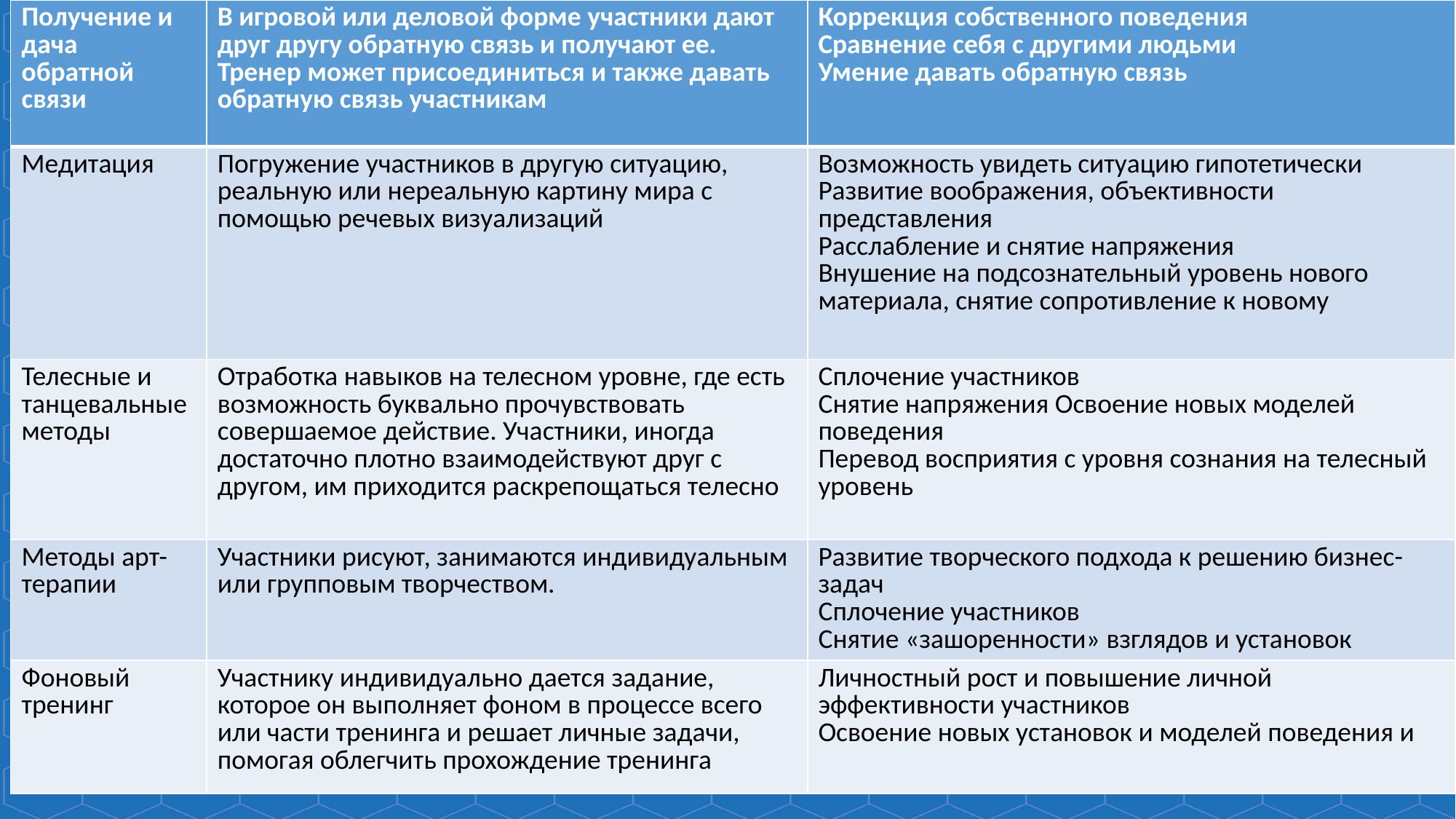

| Получение и дача обратной связи | В игровой или деловой форме участники дают друг другу обратную связь и получают ее. Тренер может присоединиться и также давать обратную связь участникам | Коррекция собственного поведения Сравнение себя с другими людьми Умение давать обратную связь |
| --- | --- | --- |
| Медитация | Погружение участников в другую ситуацию, реальную или нереальную картину мира с помощью речевых визуализаций | Возможность увидеть ситуацию гипотетически Развитие воображения, объективности представления Расслабление и снятие напряжения Внушение на подсознательный уровень нового материала, снятие сопротивление к новому |
| Телесные и танцевальные методы | Отработка навыков на телесном уровне, где есть возможность буквально прочувствовать совершаемое действие. Участники, иногда достаточно плотно взаимодействуют друг с другом, им приходится раскрепощаться телесно | Сплочение участников Снятие напряжения Освоение новых моделей поведения Перевод восприятия с уровня сознания на телесный уровень |
| Методы арт-терапии | Участники рисуют, занимаются индивидуальным или групповым творчеством. | Развитие творческого подхода к решению бизнес-задач Сплочение участников Снятие «зашоренности» взглядов и установок |
| Фоновый тренинг | Участнику индивидуально дается задание, которое он выполняет фоном в процессе всего или части тренинга и решает личные задачи, помогая облегчить прохождение тренинга | Личностный рост и повышение личной эффективности участников Освоение новых установок и моделей поведения и |